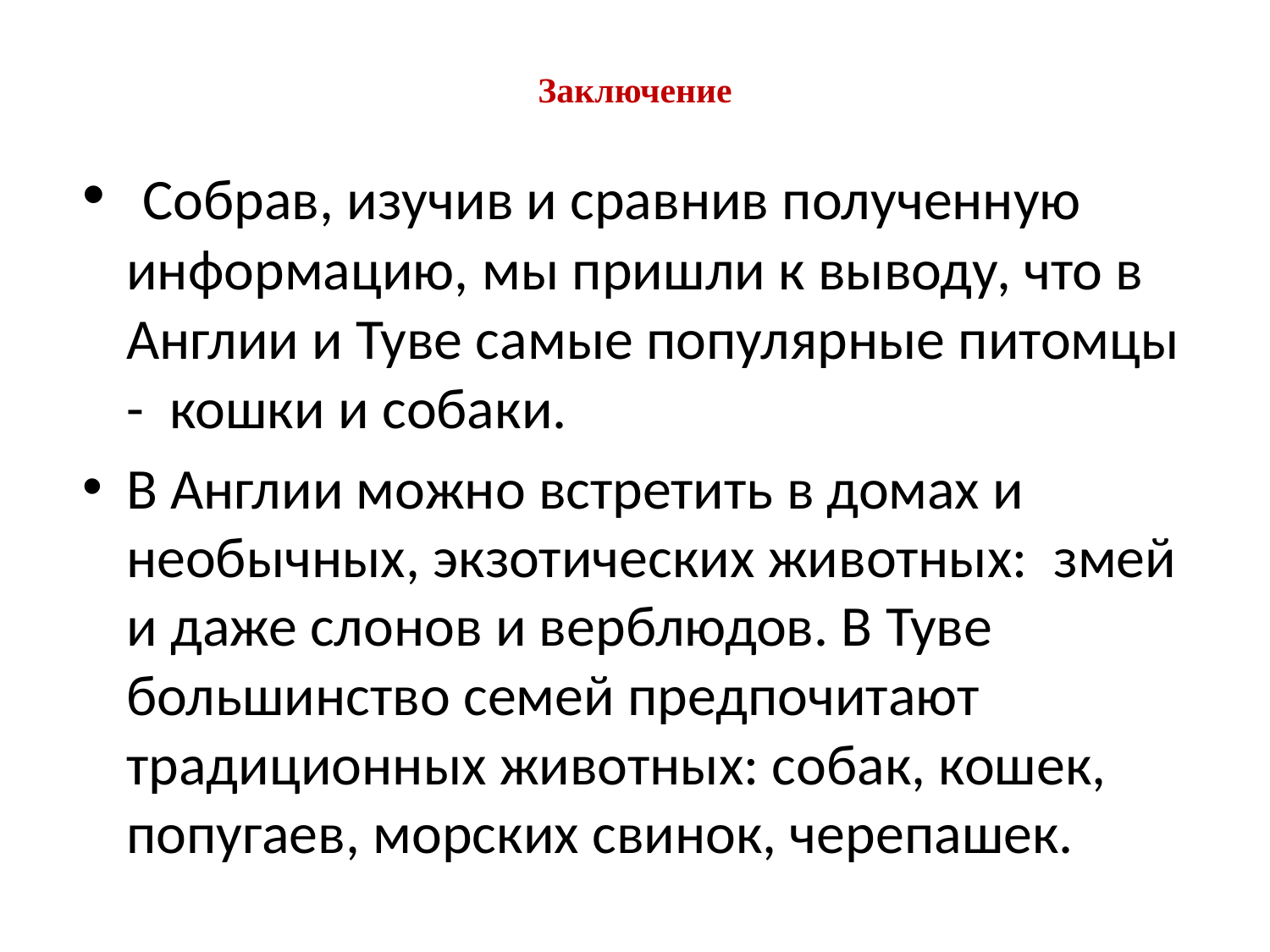

# Заключение
 Собрав, изучив и сравнив полученную информацию, мы пришли к выводу, что в Англии и Туве самые популярные питомцы -  кошки и собаки.
В Англии можно встретить в домах и необычных, экзотических животных:  змей и даже слонов и верблюдов. В Туве большинство семей предпочитают традиционных животных: собак, кошек, попугаев, морских свинок, черепашек.